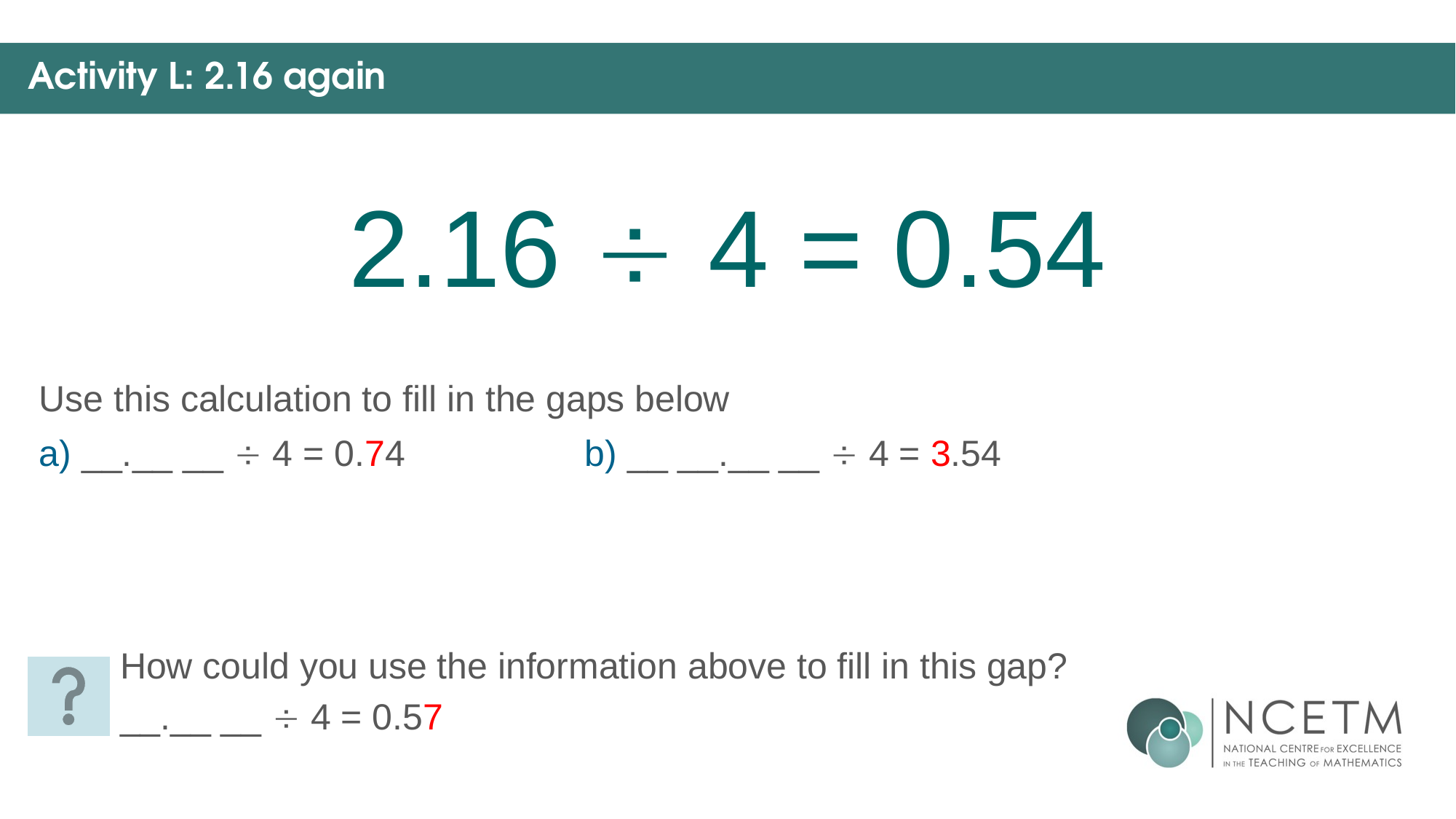

Activity L: 2.16 again

2.16 ÷ 4 = 0.54

Use this calculation to fill in the gaps below
a) __.__ __ ÷ 4 = 0.74		b) __ __.__ __ ÷ 4 = 3.54

How could you use the information above to fill in this gap?
__.__ __ ÷ 4 = 0.57